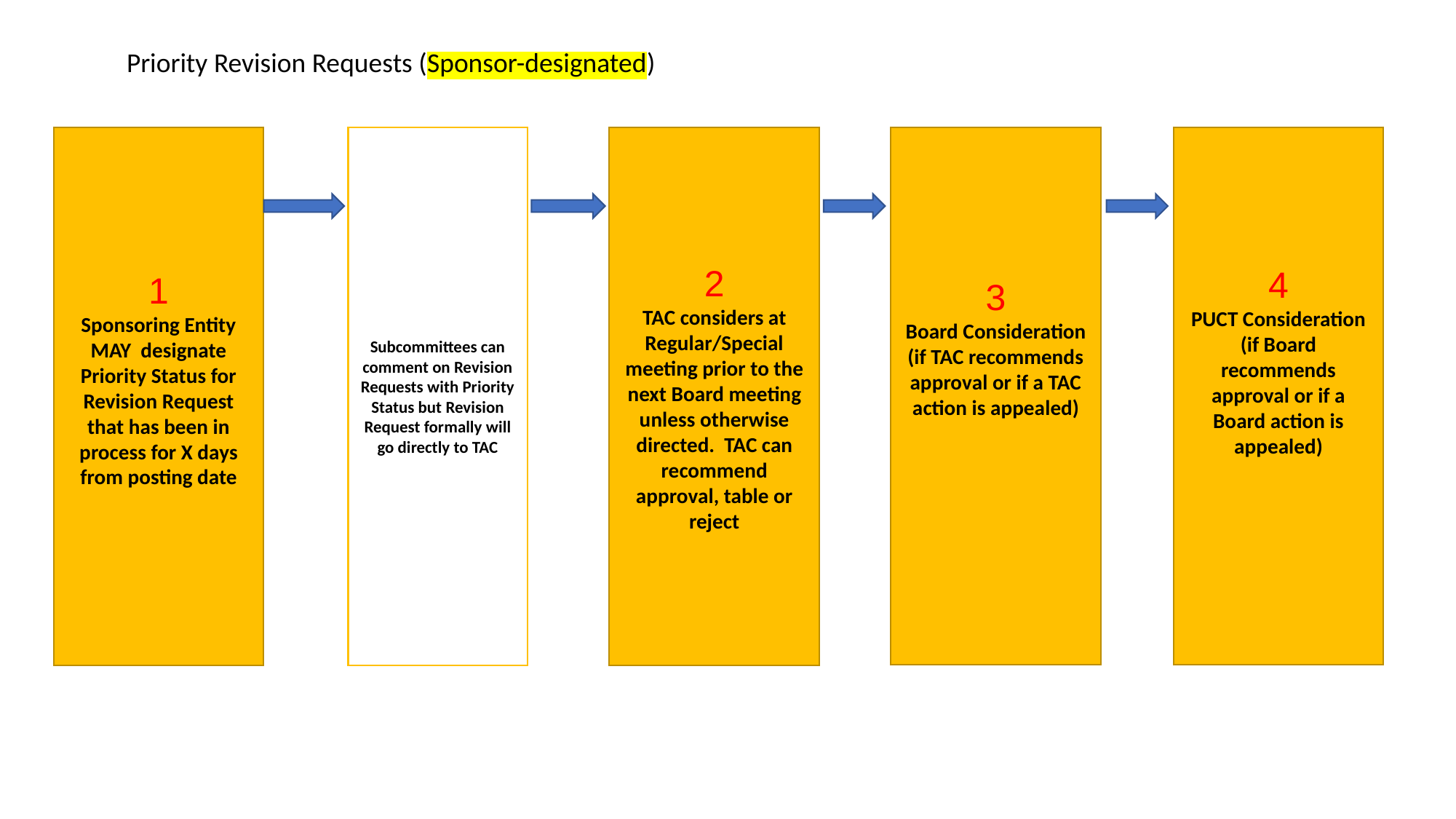

Priority Revision Requests (Sponsor-designated)
1
Sponsoring Entity MAY  designate Priority Status for Revision Request that has been in process for X days from posting date

3
Board Consideration (if TAC recommends approval or if a TAC action is appealed)

4
PUCT Consideration (if Board recommends approval or if a Board action is appealed)

Subcommittees can comment on Revision Requests with Priority Status but Revision Request formally will go directly to TAC
2
TAC considers at Regular/Special meeting prior to the next Board meeting unless otherwise directed.  TAC can recommend approval, table or reject